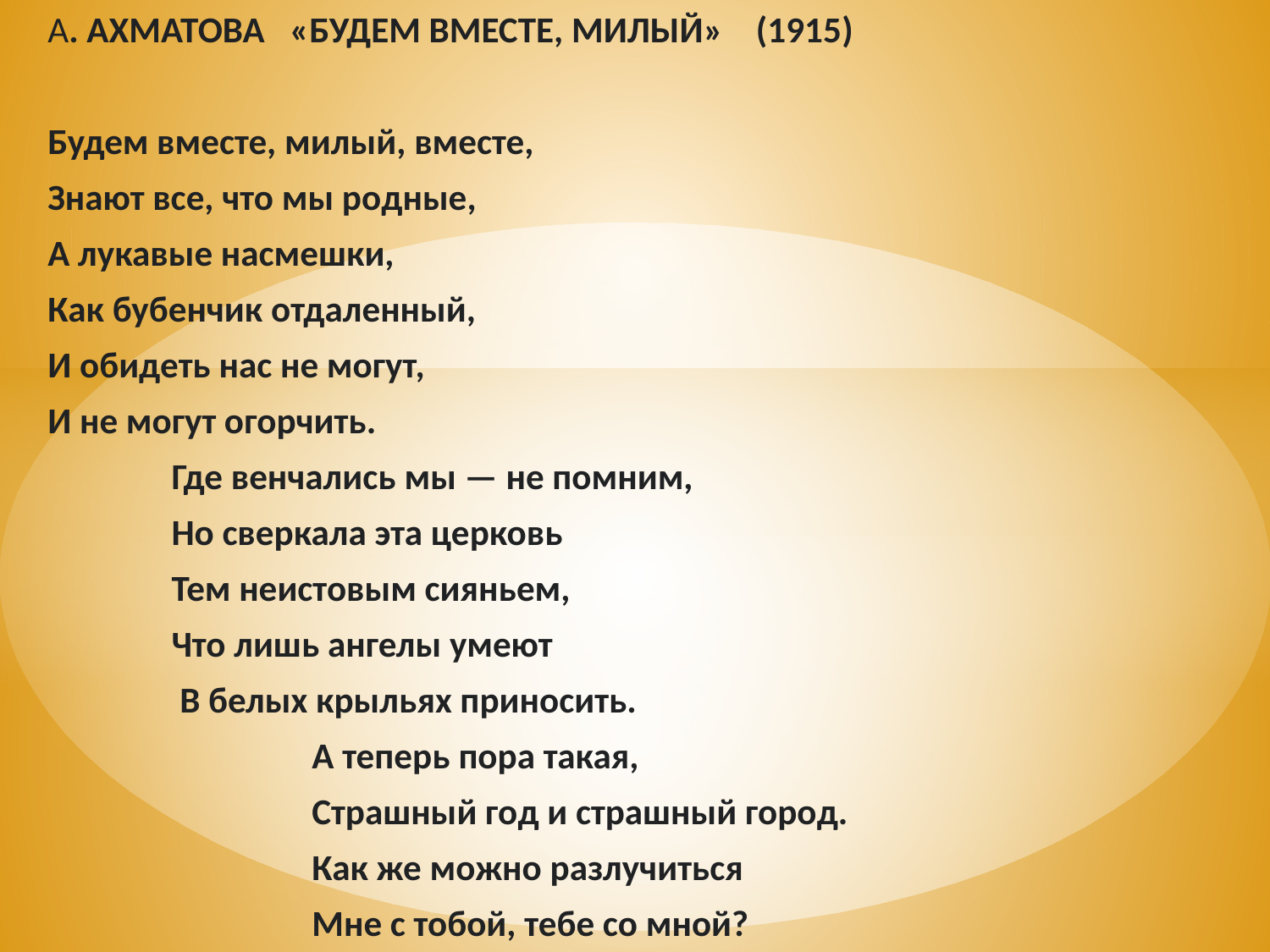

А. АХМАТОВА   «БУДЕМ ВМЕСТЕ, МИЛЫЙ»    (1915)

Будем вместе, милый, вместе,
Знают все, что мы родные,
А лукавые насмешки,
Как бубенчик отдаленный,
И обидеть нас не могут,
И не могут огорчить.
               Где венчались мы — не помним,
               Но сверкала эта церковь
               Тем неистовым сияньем,
               Что лишь ангелы умеют
                В белых крыльях приносить.
                                А теперь пора такая,
                                Страшный год и страшный город.
                                Как же можно разлучиться
                                Мне с тобой, тебе со мной?